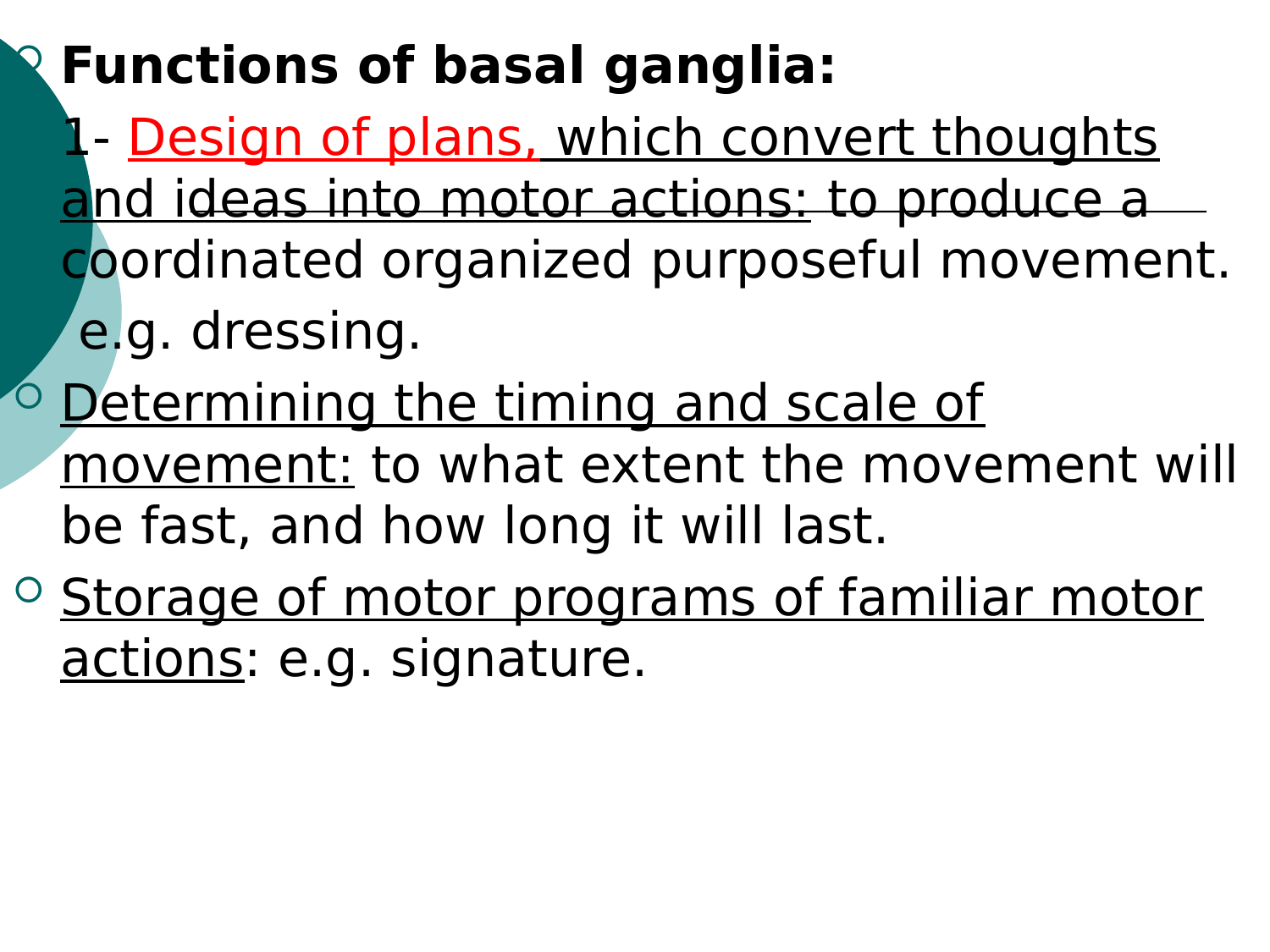

Functions of basal ganglia:
1- Design of plans, which convert thoughts and ideas into motor actions: to produce a coordinated organized purposeful movement.
    e.g. dressing.
Determining the timing and scale of movement: to what extent the movement will be fast, and how long it will last.
Storage of motor programs of familiar motor actions: e.g. signature.

#